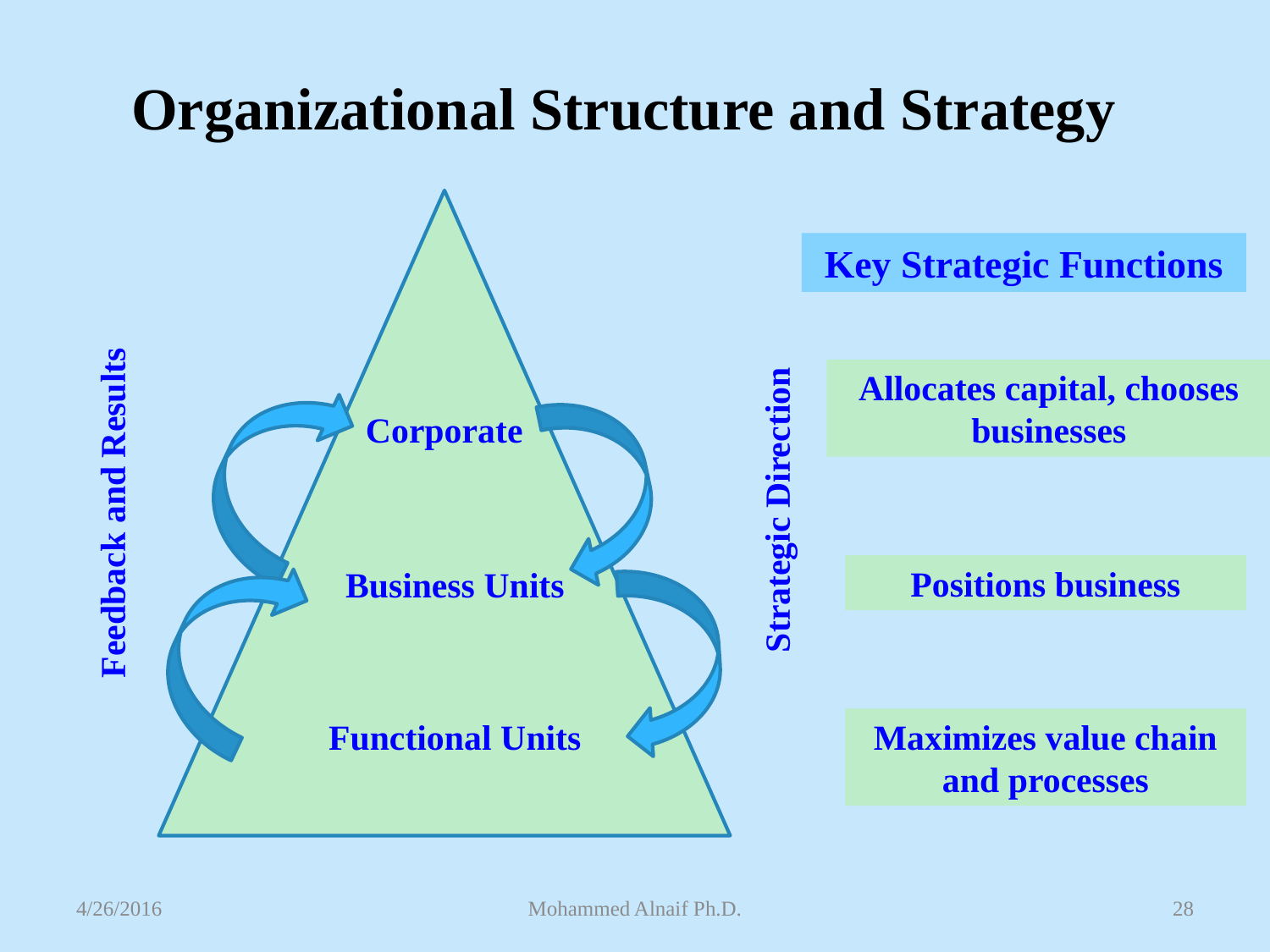

# Organizational Structure and Strategy

Key Strategic Functions
Allocates capital, chooses businesses

Corporate
Strategic Direction
Feedback and Results

Positions business
Business Units

Functional Units
Maximizes value chain and processes
4/26/2016
Mohammed Alnaif Ph.D.
28